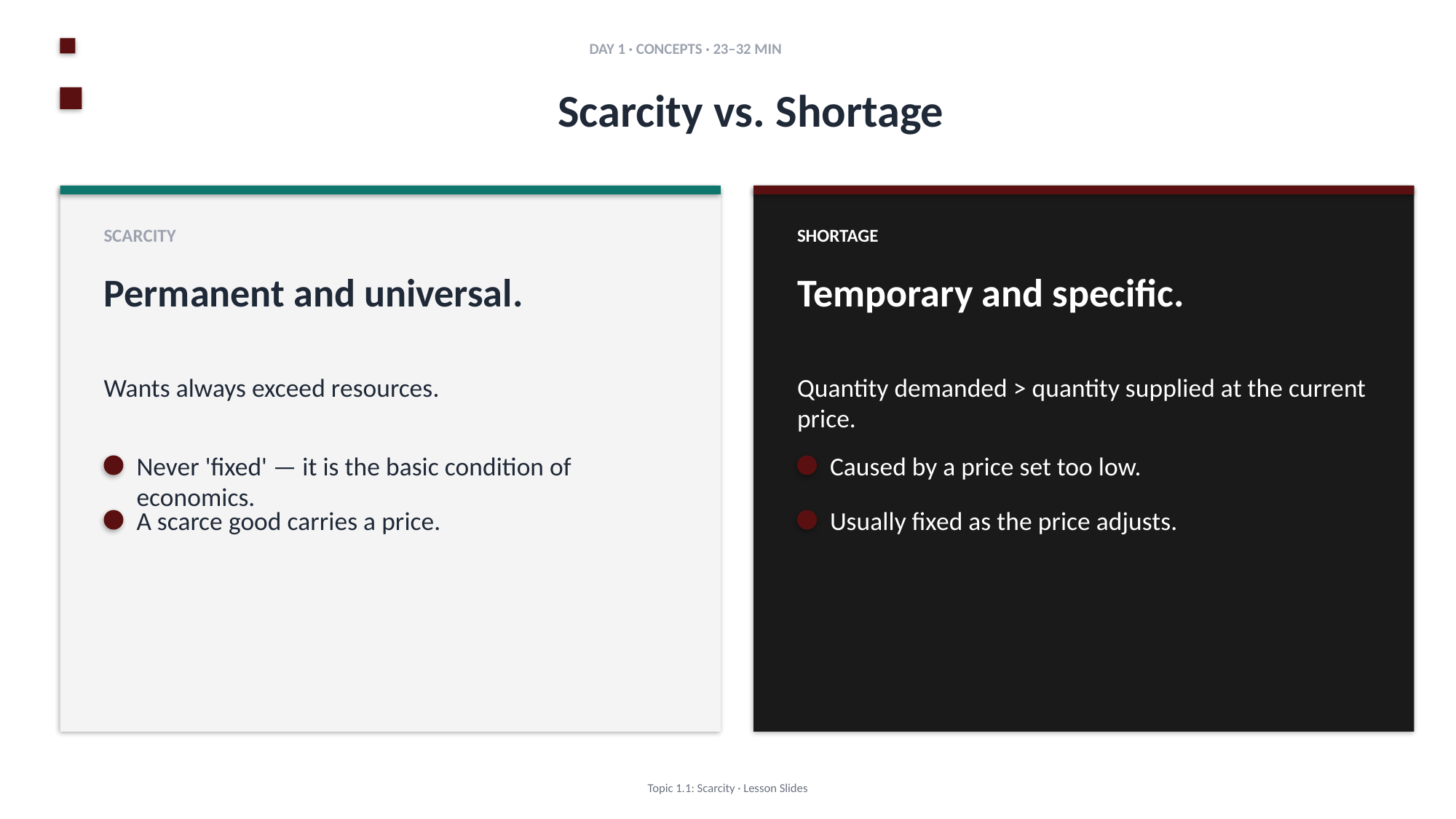

DAY 1 · CONCEPTS · 23–32 MIN

Scarcity vs. Shortage

SCARCITY
SHORTAGE
Permanent and universal.
Temporary and specific.
Wants always exceed resources.
Quantity demanded > quantity supplied at the current price.
Never 'fixed' — it is the basic condition of economics.
Caused by a price set too low.

A scarce good carries a price.
Usually fixed as the price adjusts.

Topic 1.1: Scarcity · Lesson Slides